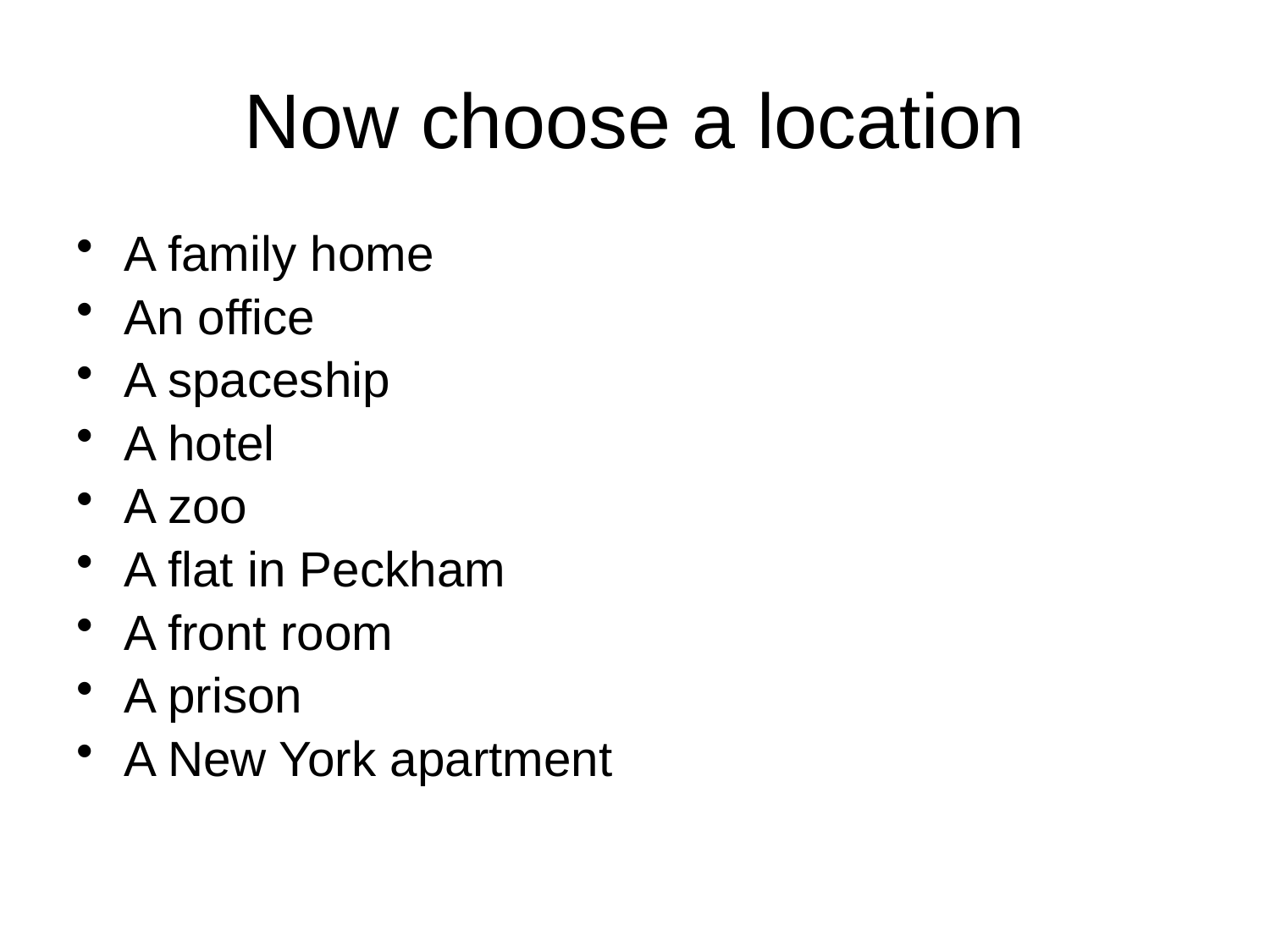

# Now choose a location
A family home
An office
A spaceship
A hotel
A zoo
A flat in Peckham
A front room
A prison
A New York apartment